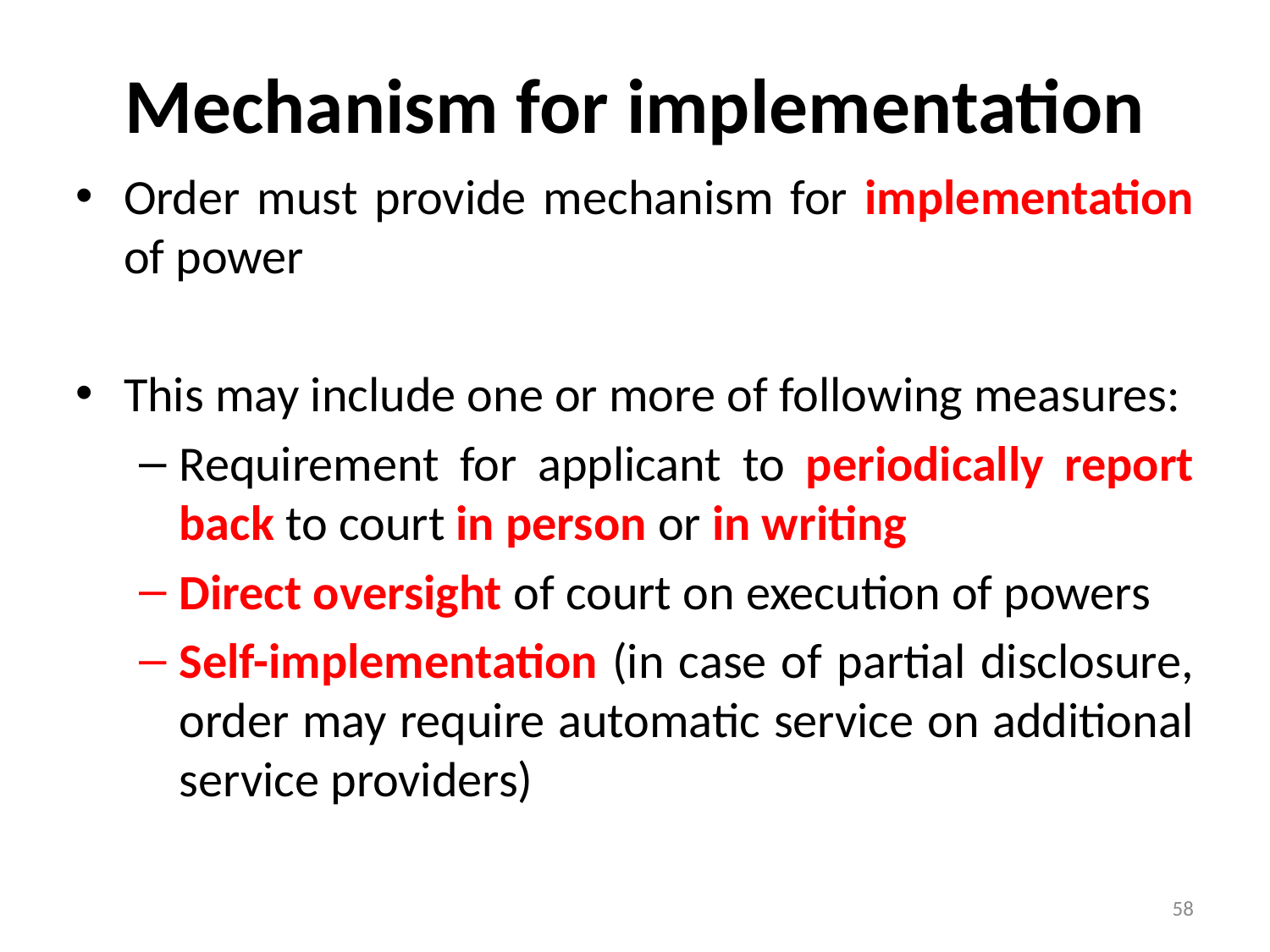

# Mechanism for implementation
Order must provide mechanism for implementation of power

This may include one or more of following measures:
Requirement for applicant to periodically report back to court in person or in writing
Direct oversight of court on execution of powers
Self-implementation (in case of partial disclosure, order may require automatic service on additional service providers)

58